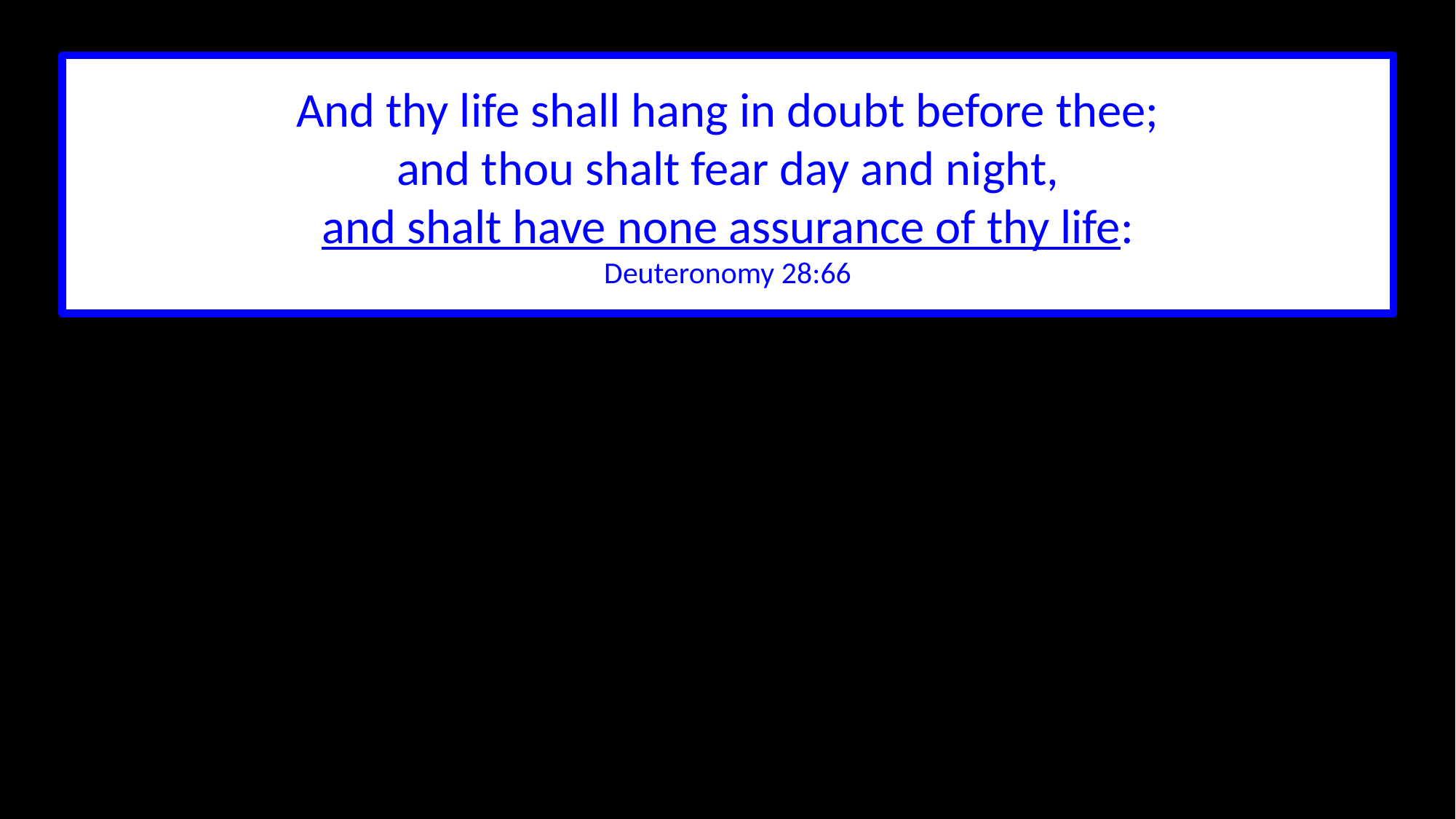

And thy life shall hang in doubt before thee;
and thou shalt fear day and night,
and shalt have none assurance of thy life:
Deuteronomy 28:66